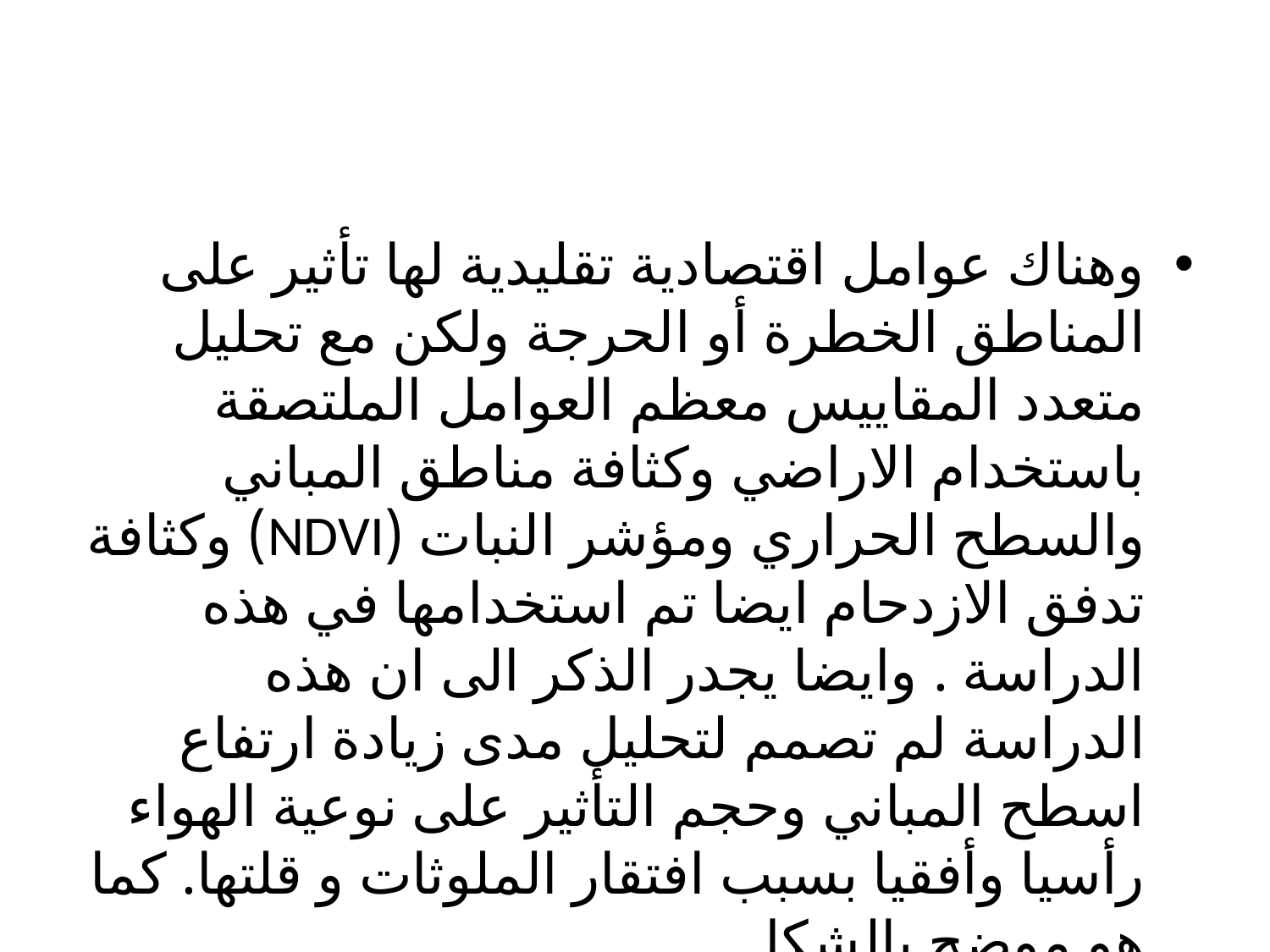

وهناك عوامل اقتصادية تقليدية لها تأثير على المناطق الخطرة أو الحرجة ولكن مع تحليل متعدد المقاييس معظم العوامل الملتصقة باستخدام الاراضي وكثافة مناطق المباني والسطح الحراري ومؤشر النبات (NDVI) وكثافة تدفق الازدحام ايضا تم استخدامها في هذه الدراسة . وايضا يجدر الذكر الى ان هذه الدراسة لم تصمم لتحليل مدى زيادة ارتفاع اسطح المباني وحجم التأثير على نوعية الهواء رأسيا وأفقيا بسبب افتقار الملوثات و قلتها. كما هو موضح بالشكل.